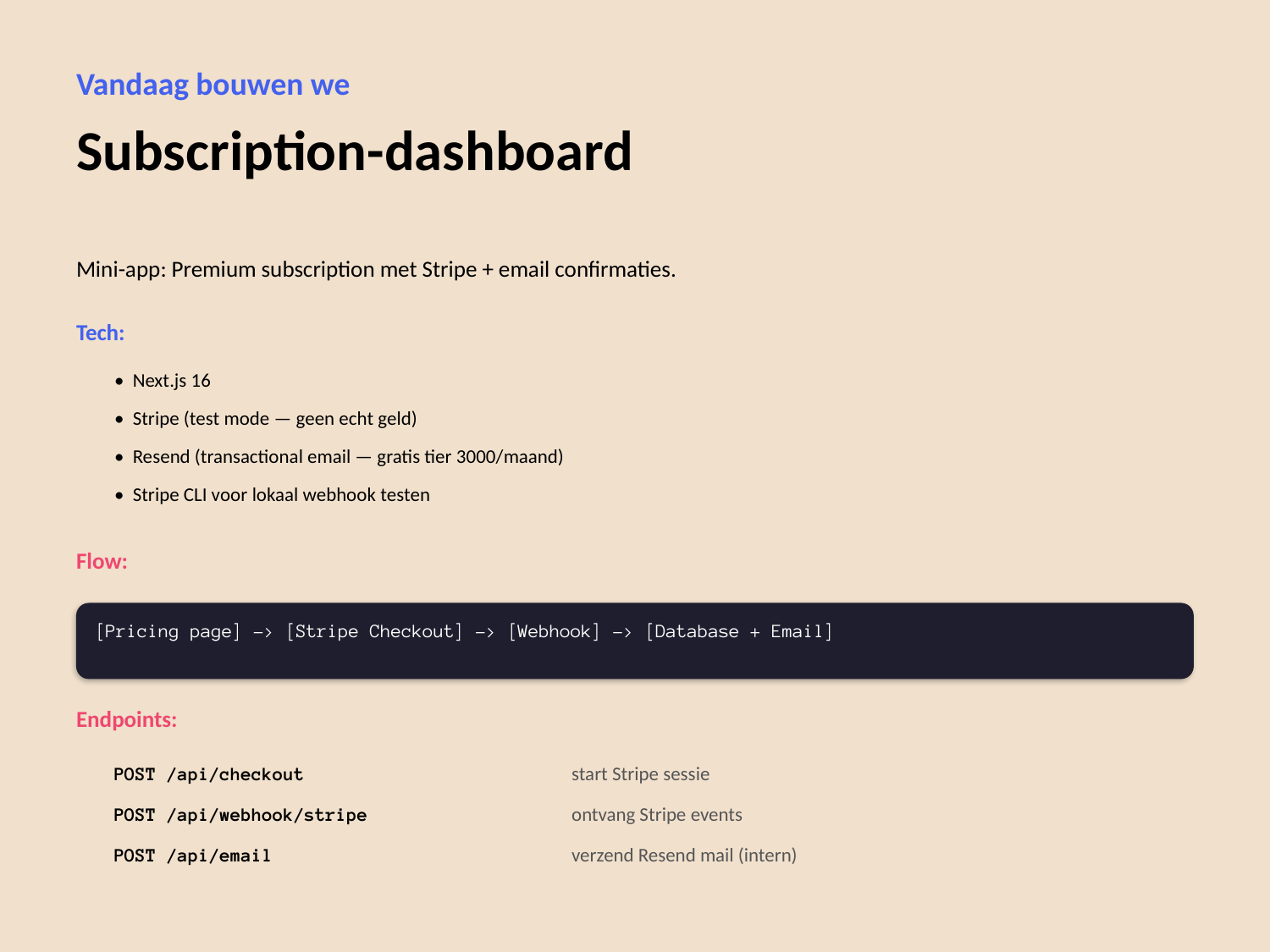

Vandaag bouwen we
Subscription-dashboard
Mini-app: Premium subscription met Stripe + email confirmaties.
Tech:
•  Next.js 16
•  Stripe (test mode — geen echt geld)
•  Resend (transactional email — gratis tier 3000/maand)
•  Stripe CLI voor lokaal webhook testen
Flow:

[Pricing page] -> [Stripe Checkout] -> [Webhook] -> [Database + Email]
Endpoints:
POST /api/checkout
start Stripe sessie
POST /api/webhook/stripe
ontvang Stripe events
POST /api/email
verzend Resend mail (intern)